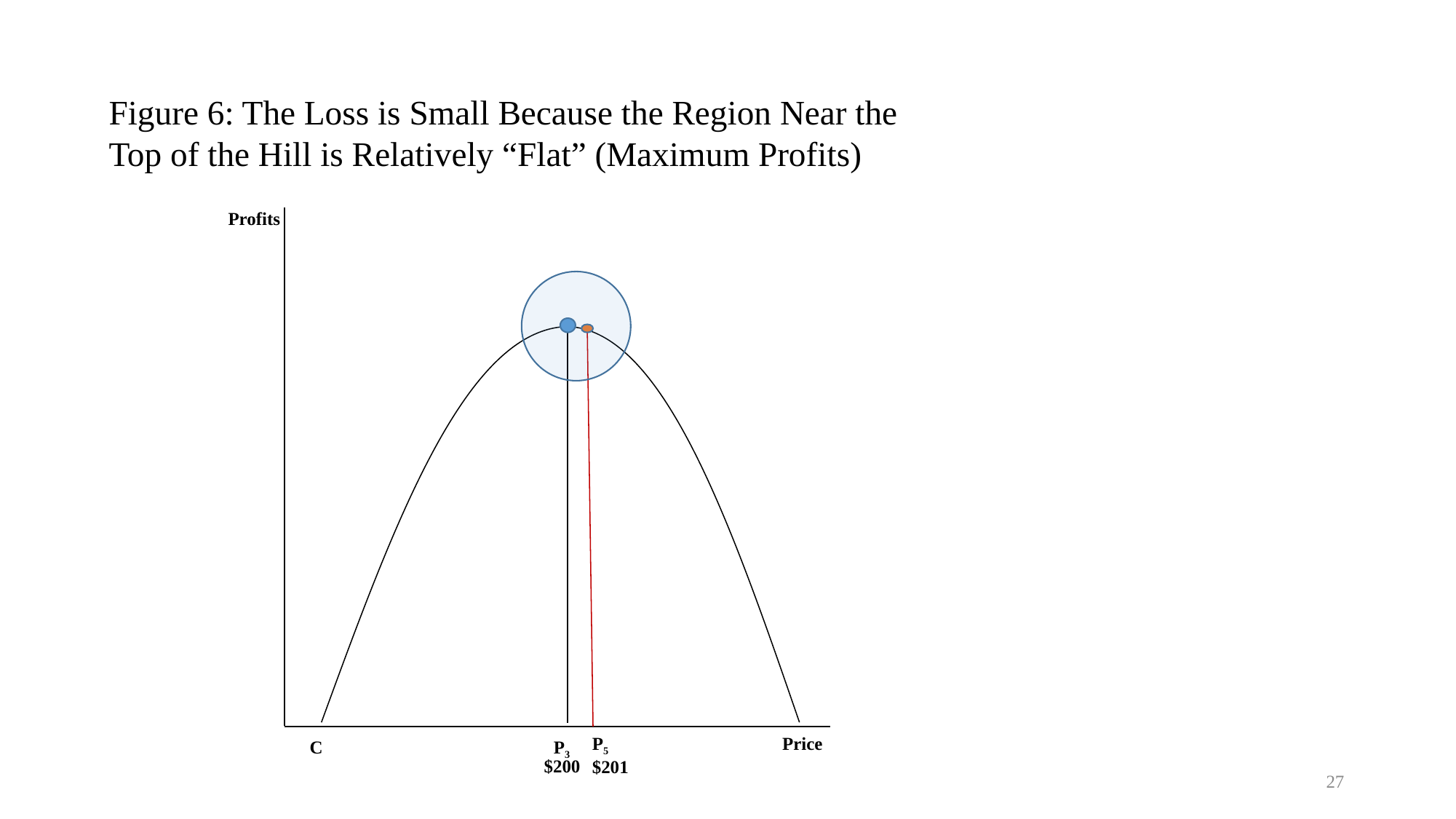

# Figure 6: The Loss is Small Because the Region Near the Top of the Hill is Relatively “Flat” (Maximum Profits)

Profits

Price
$200
P3
C

P5
$201
27